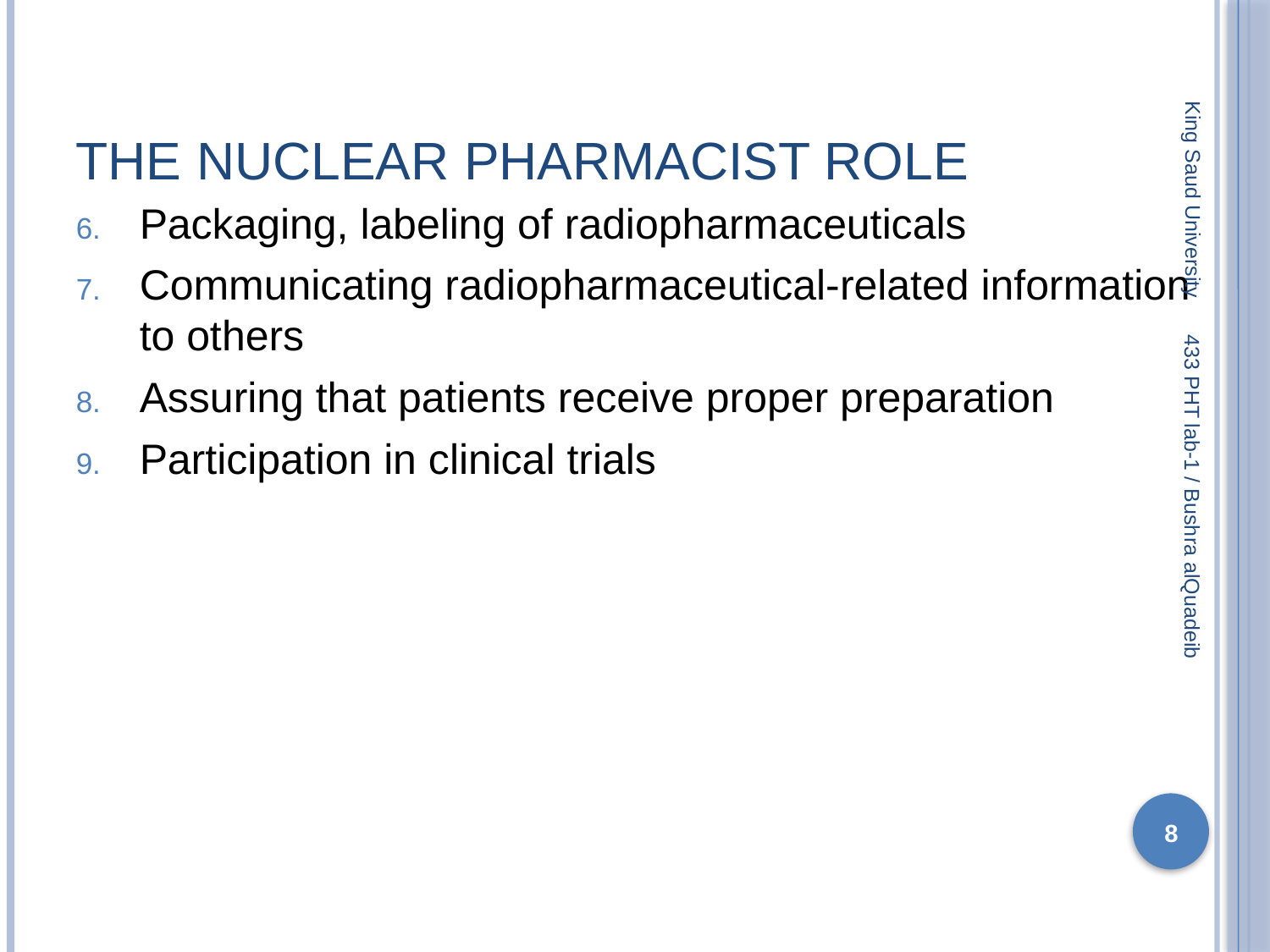

# The Nuclear Pharmacist Role
King Saud University
Packaging, labeling of radiopharmaceuticals
Communicating radiopharmaceutical-related information to others
Assuring that patients receive proper preparation
Participation in clinical trials
433 PHT lab-1 / Bushra alQuadeib
8